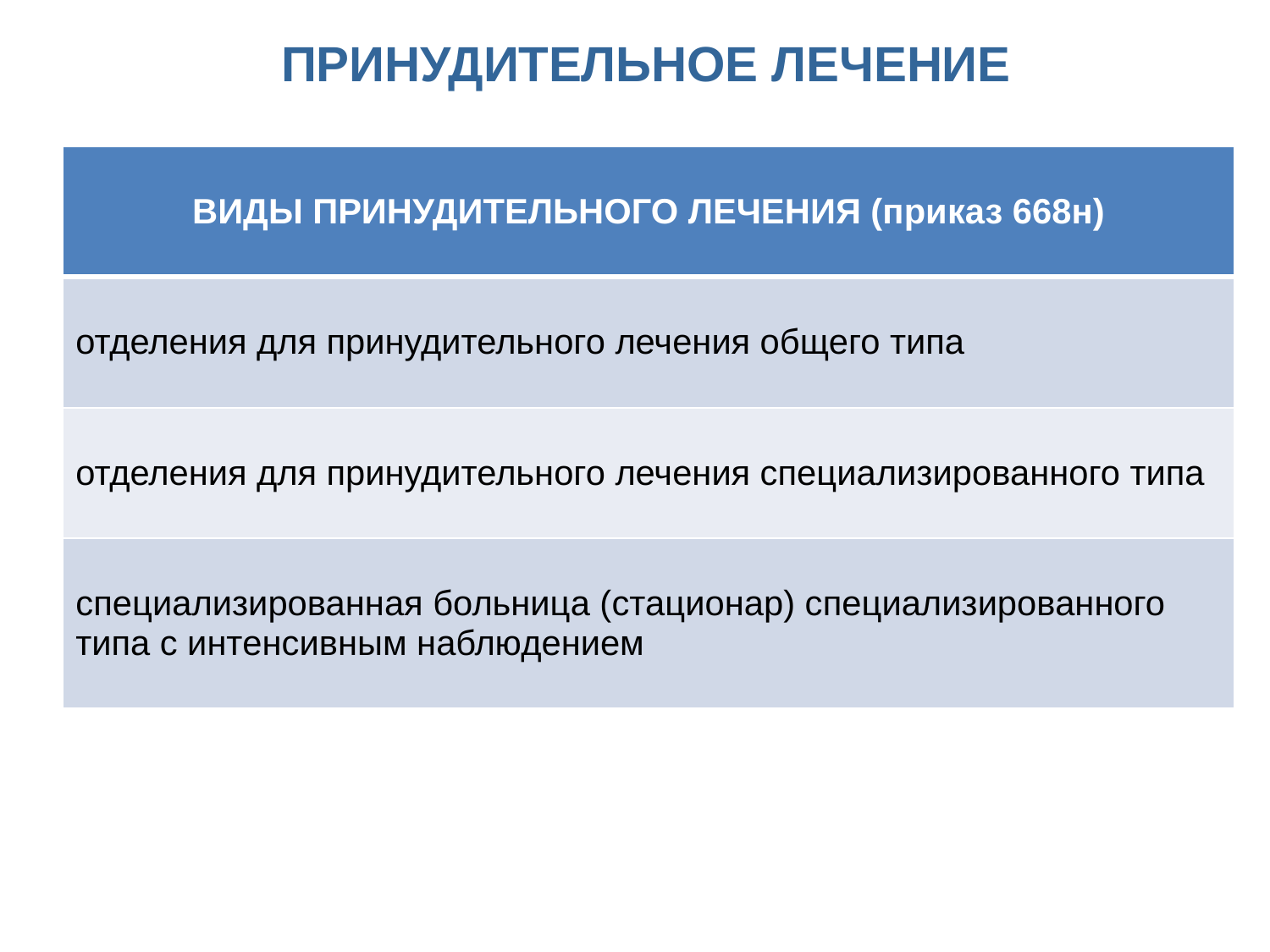

ПРИНУДИТЕЛЬНОЕ ЛЕЧЕНИЕ
| ВИДЫ ПРИНУДИТЕЛЬНОГО ЛЕЧЕНИЯ (приказ 668н) |
| --- |
| отделения для принудительного лечения общего типа |
| отделения для принудительного лечения специализированного типа |
| специализированная больница (стационар) специализированного типа с интенсивным наблюдением |